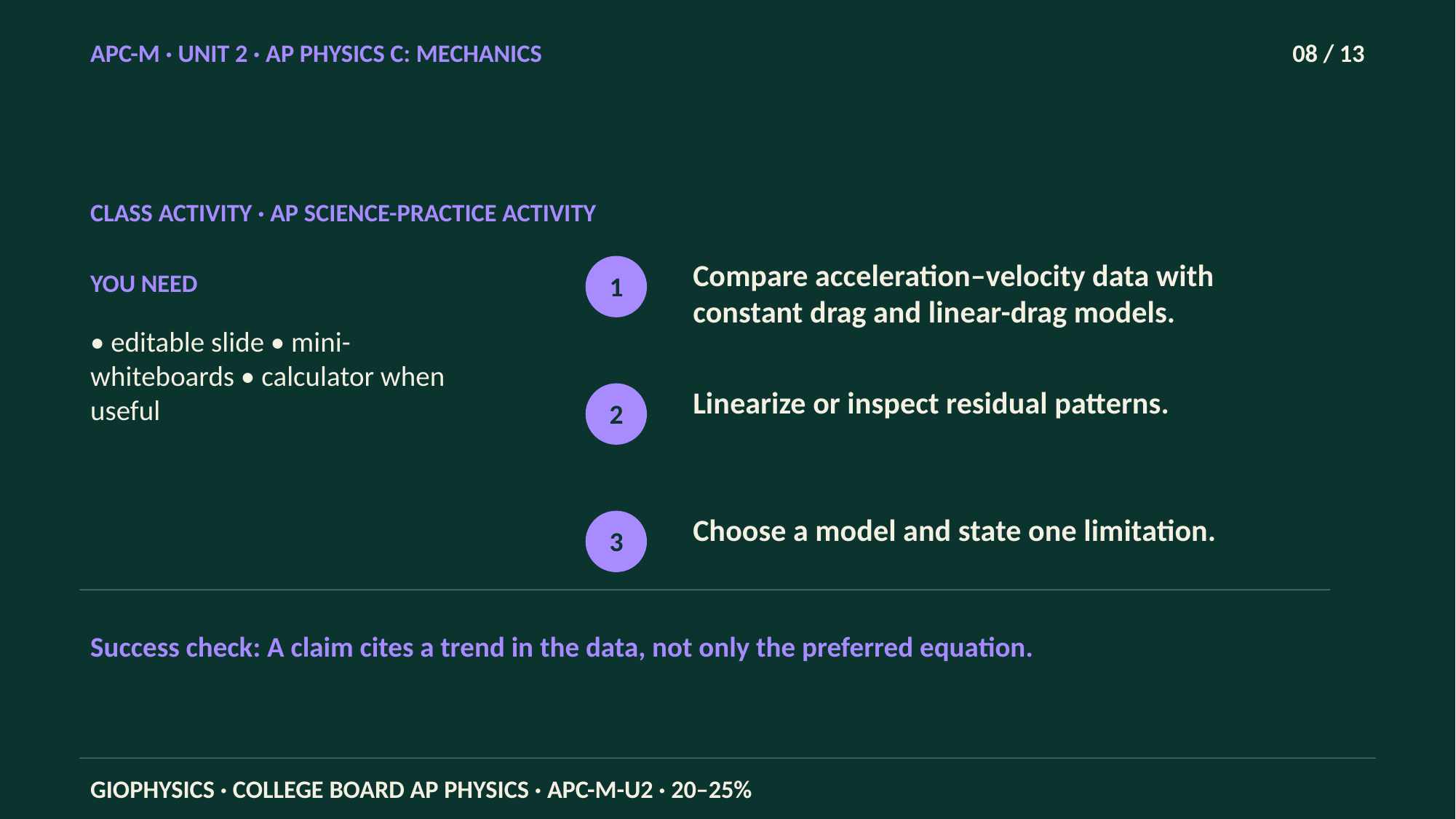

APC-M · UNIT 2 · AP PHYSICS C: MECHANICS
08 / 13

CLASS ACTIVITY · AP SCIENCE-PRACTICE ACTIVITY
Compare acceleration–velocity data with constant drag and linear-drag models.

YOU NEED
1
• editable slide • mini-whiteboards • calculator when useful
Linearize or inspect residual patterns.

2
Choose a model and state one limitation.

3

Success check: A claim cites a trend in the data, not only the preferred equation.

GIOPHYSICS · COLLEGE BOARD AP PHYSICS · APC-M-U2 · 20–25%